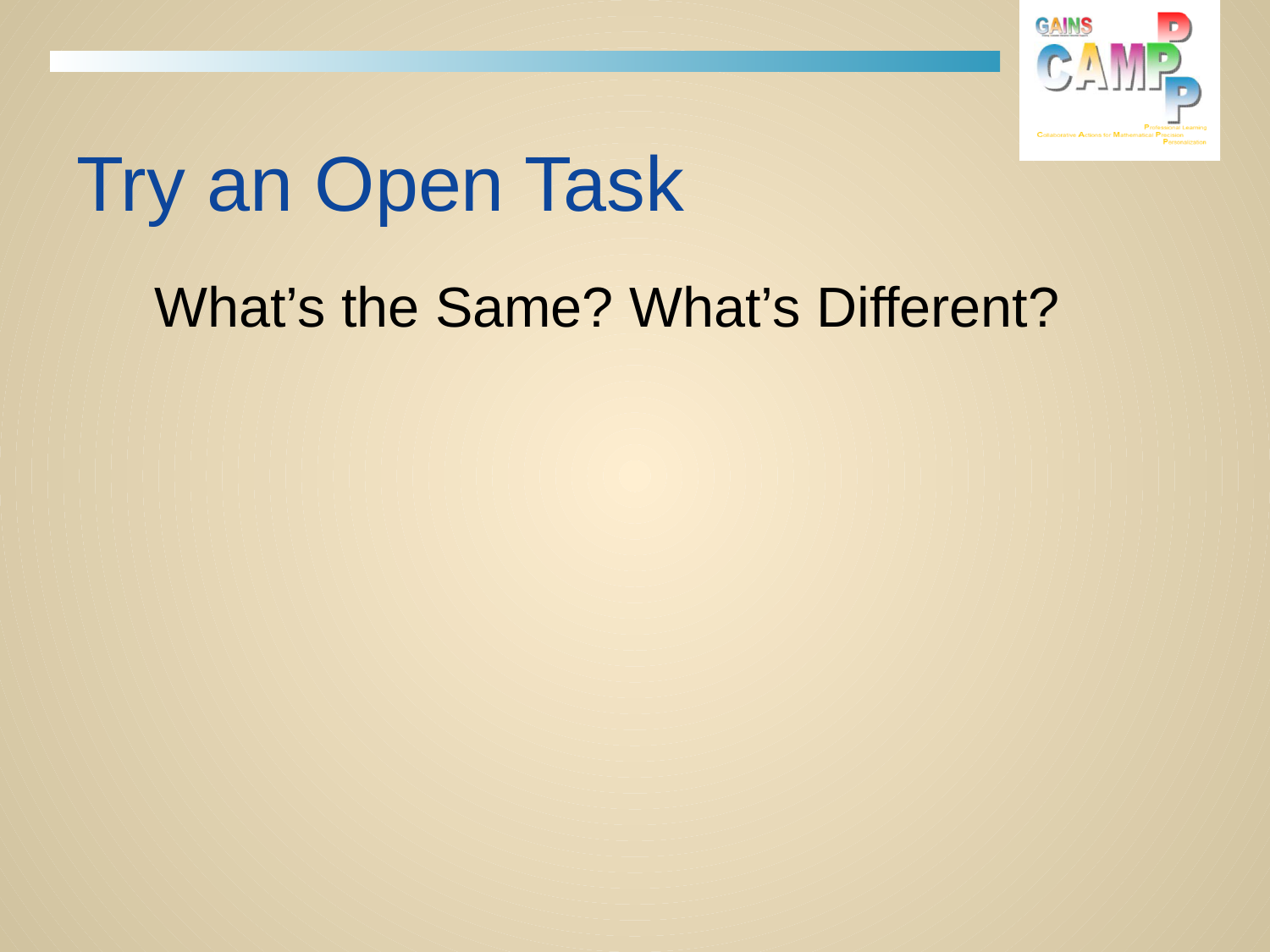

# Try an Open Task
     What’s the Same? What’s Different?